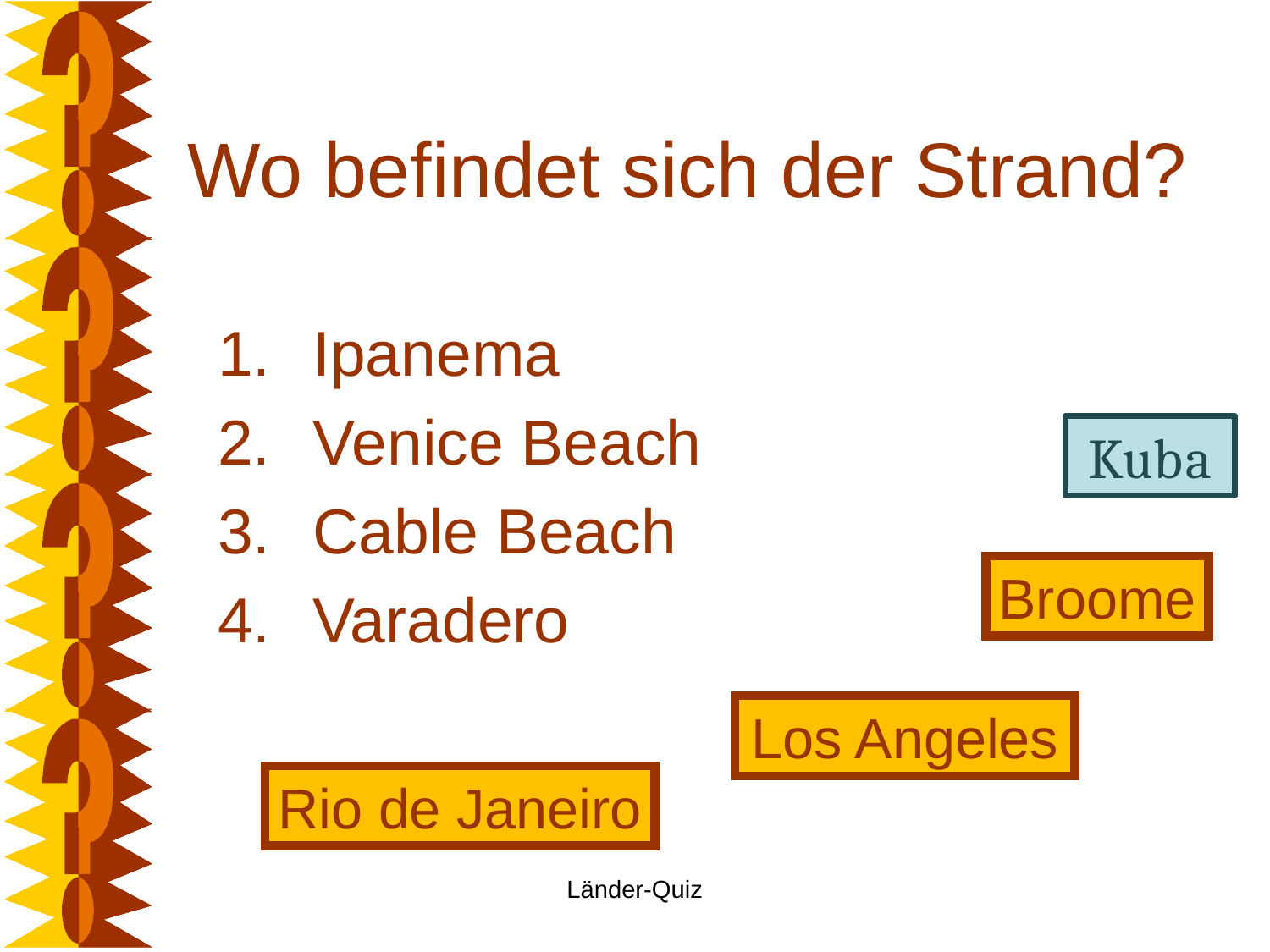

# Wo befindet sich der Strand?
Ipanema
Venice Beach
Cable Beach
Varadero

Kuba
Broome
Los Angeles
Rio de Janeiro
Länder-Quiz